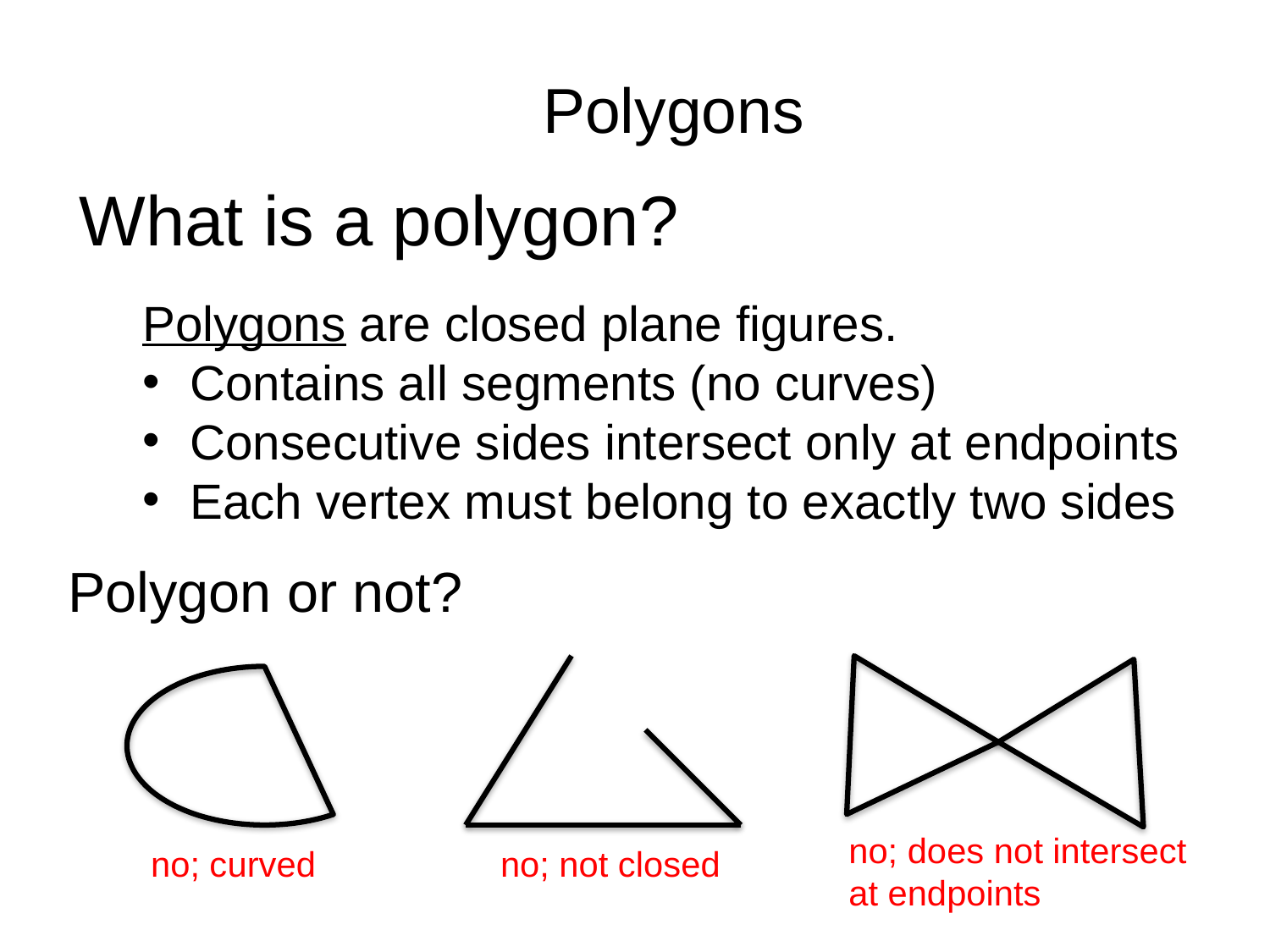

Polygons
What is a polygon?
Polygons are closed plane figures.
Contains all segments (no curves)
Consecutive sides intersect only at endpoints
Each vertex must belong to exactly two sides
Polygon or not?

no; does not intersect at endpoints
no; curved
no; not closed